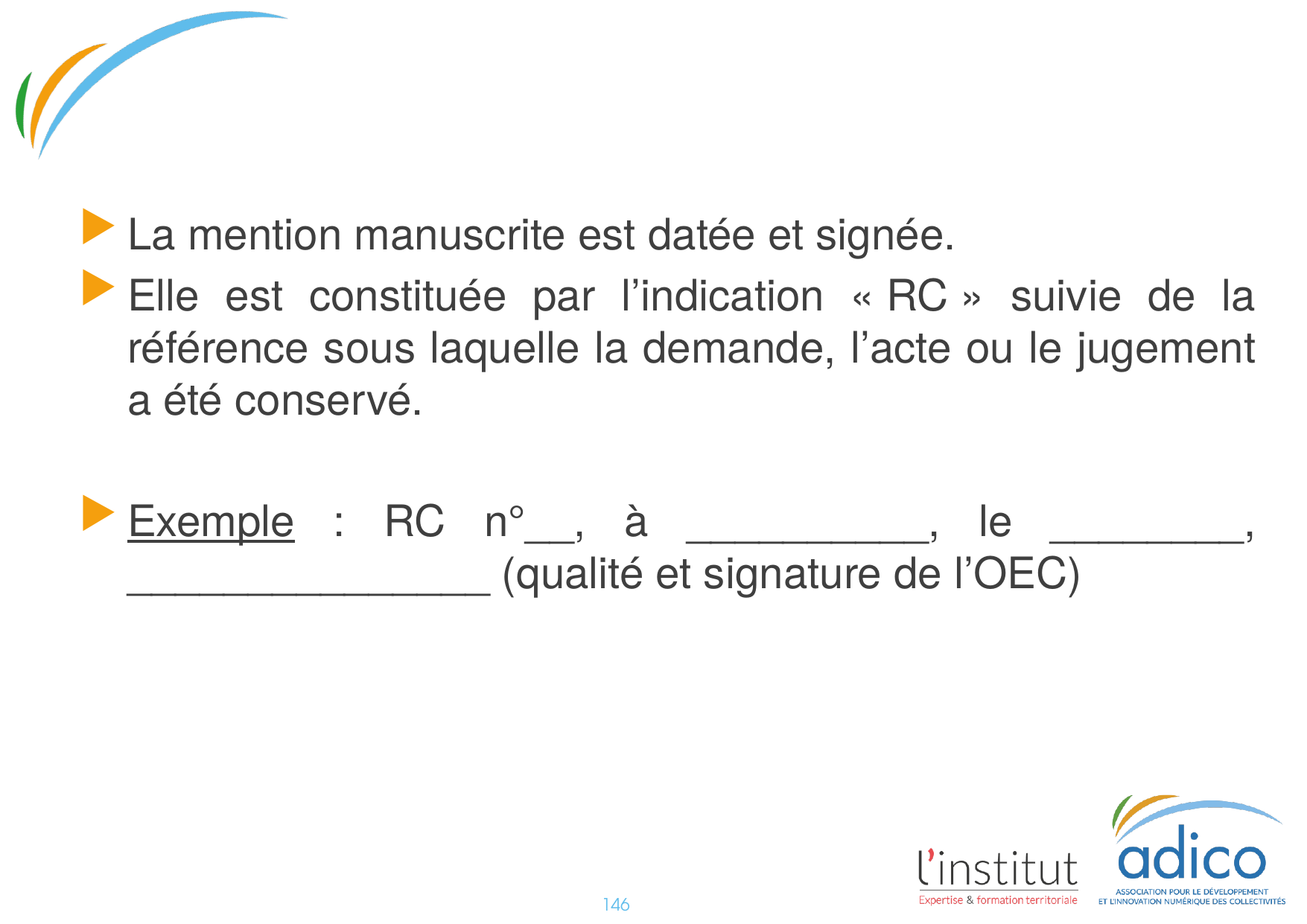

#

La mention manuscrite est datée et signée.
Elle est constituée par l’indication « RC » suivie de la référence sous laquelle la demande, l’acte ou le jugement a été conservé.

Exemple : RC n°__, à __________, le ________, _______________ (qualité et signature de l’OEC)